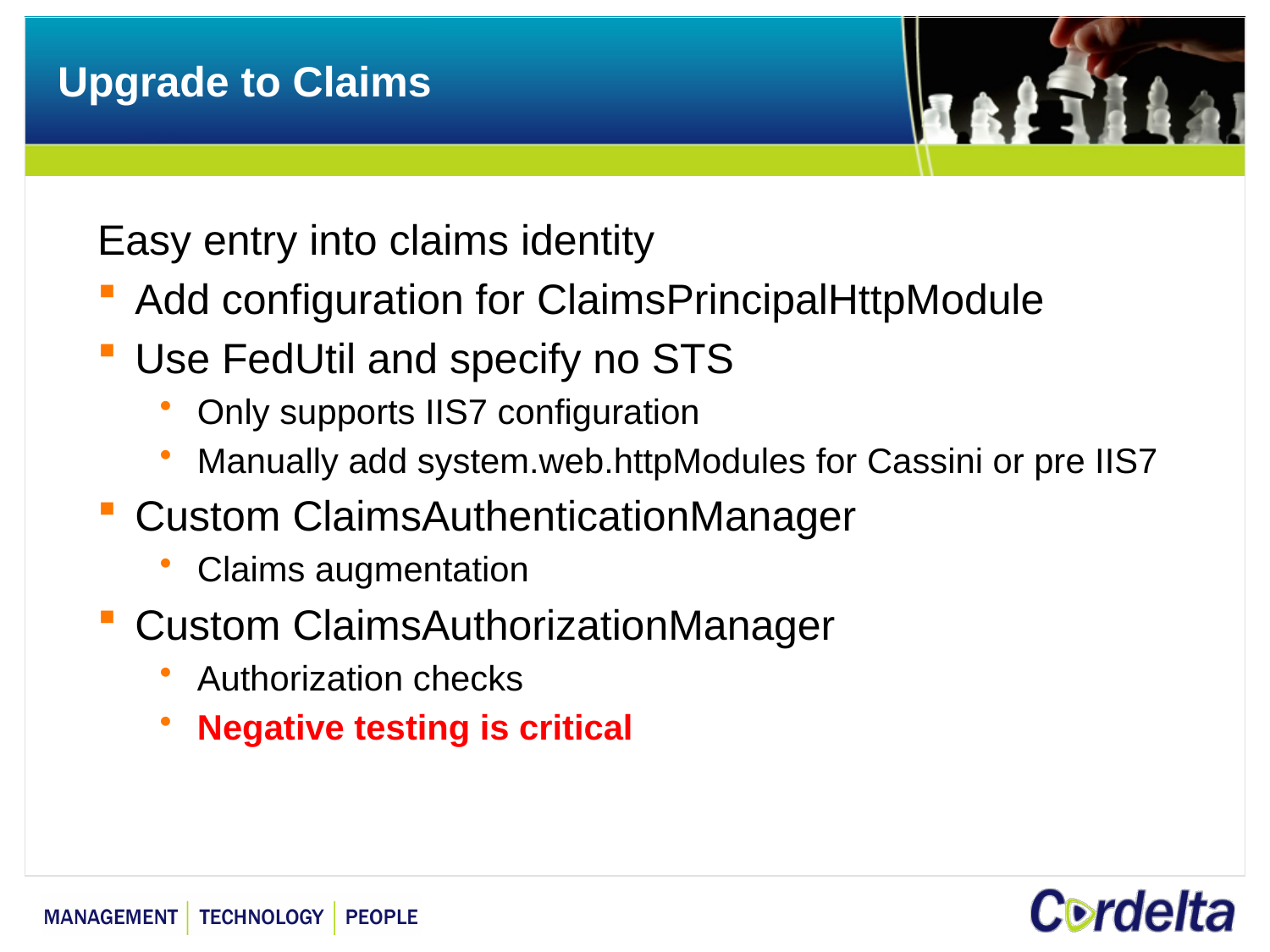

# Upgrade to Claims
Easy entry into claims identity
Add configuration for ClaimsPrincipalHttpModule
Use FedUtil and specify no STS
Only supports IIS7 configuration
Manually add system.web.httpModules for Cassini or pre IIS7
Custom ClaimsAuthenticationManager
Claims augmentation
Custom ClaimsAuthorizationManager
Authorization checks
Negative testing is critical